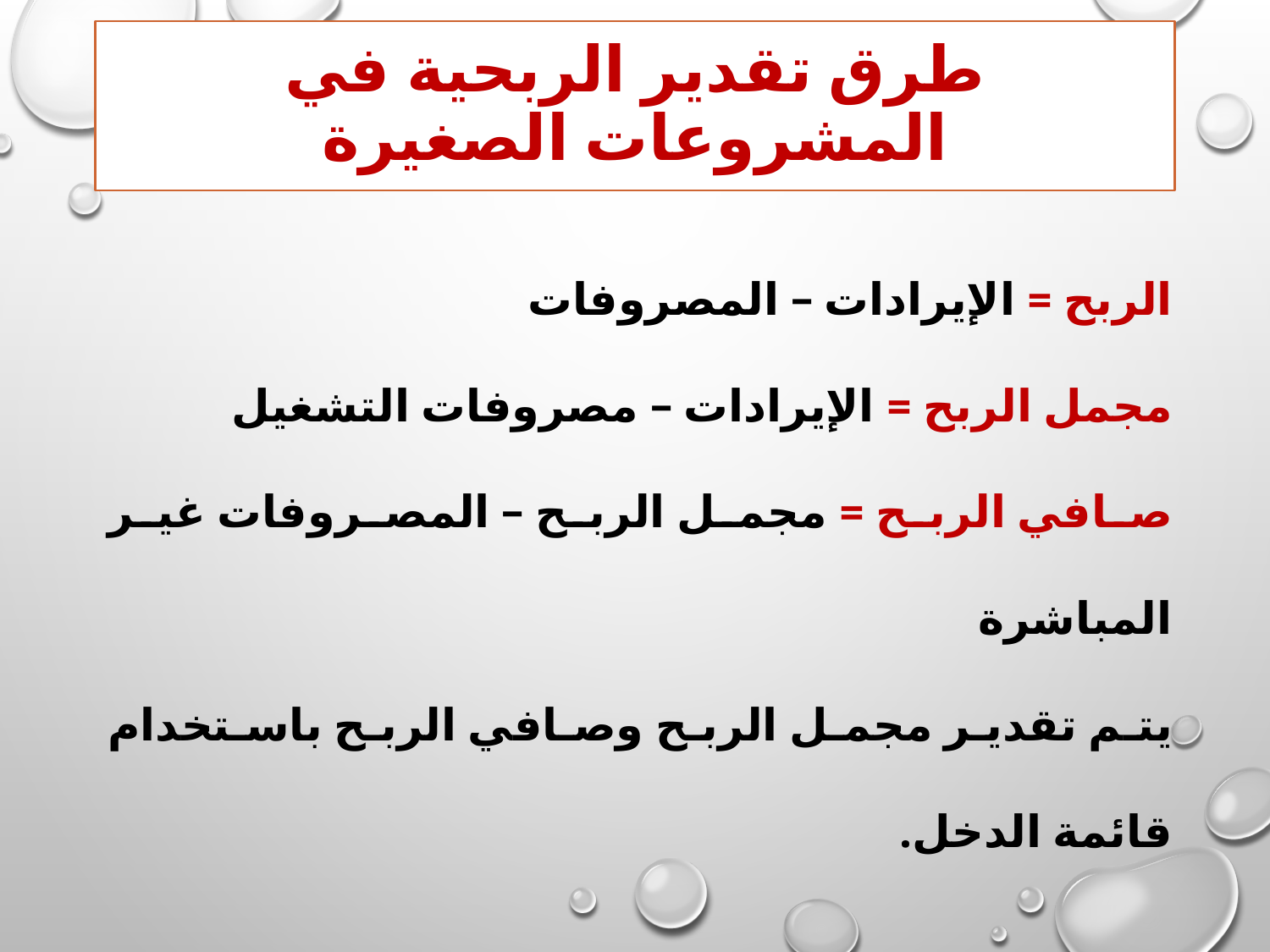

# طرق تقدير الربحية في المشروعات الصغيرة
الربح = الإيرادات – المصروفات
مجمل الربح = الإيرادات – مصروفات التشغيل
صافي الربح = مجمل الربح – المصروفات غير المباشرة
يتم تقدير مجمل الربح وصافي الربح باستخدام قائمة الدخل.